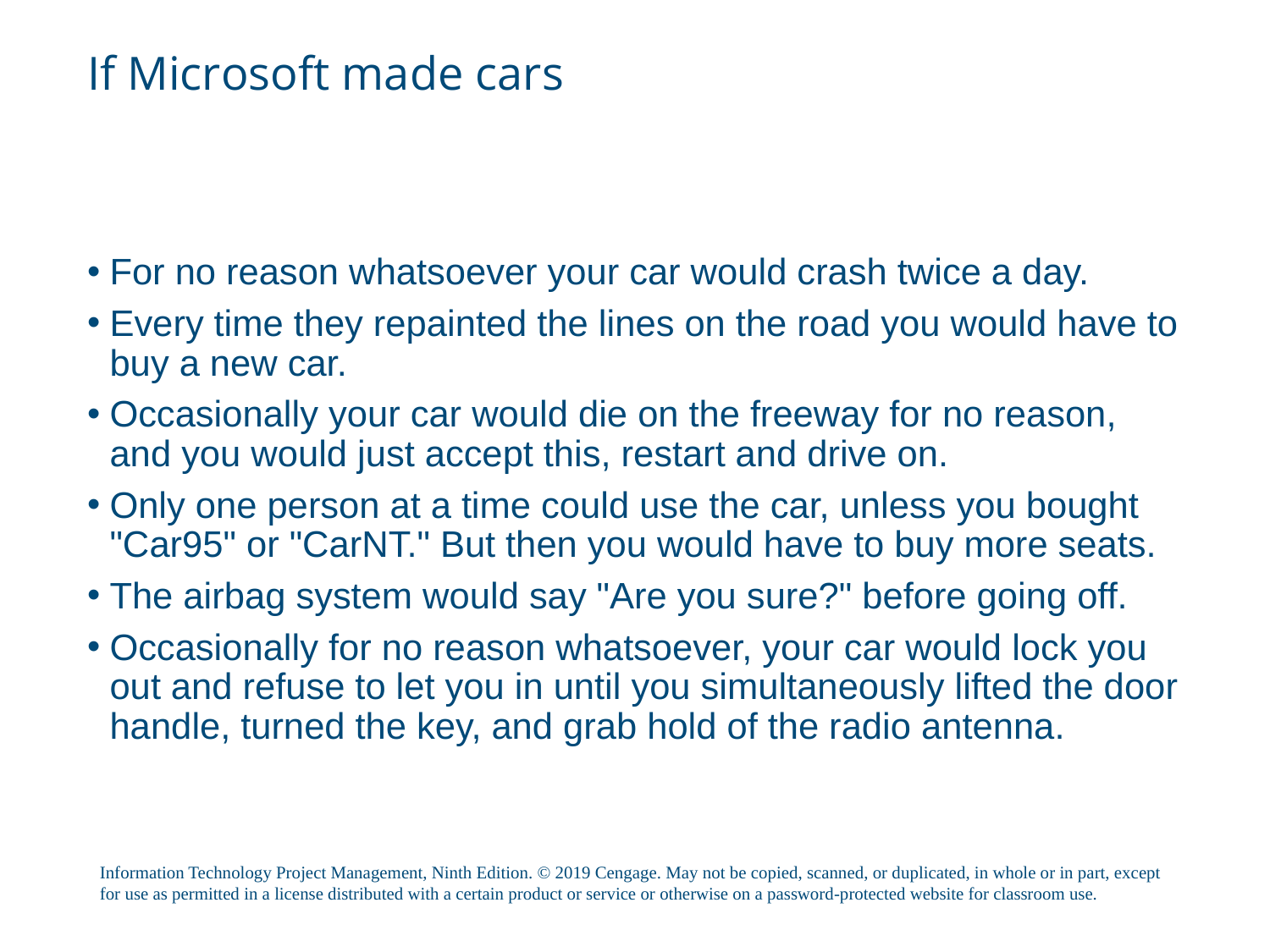

# If Microsoft made cars
For no reason whatsoever your car would crash twice a day.
Every time they repainted the lines on the road you would have to buy a new car.
Occasionally your car would die on the freeway for no reason, and you would just accept this, restart and drive on.
Only one person at a time could use the car, unless you bought "Car95" or "CarNT." But then you would have to buy more seats.
The airbag system would say "Are you sure?" before going off.
Occasionally for no reason whatsoever, your car would lock you out and refuse to let you in until you simultaneously lifted the door handle, turned the key, and grab hold of the radio antenna.

Information Technology Project Management, Ninth Edition. © 2019 Cengage. May not be copied, scanned, or duplicated, in whole or in part, except for use as permitted in a license distributed with a certain product or service or otherwise on a password-protected website for classroom use.